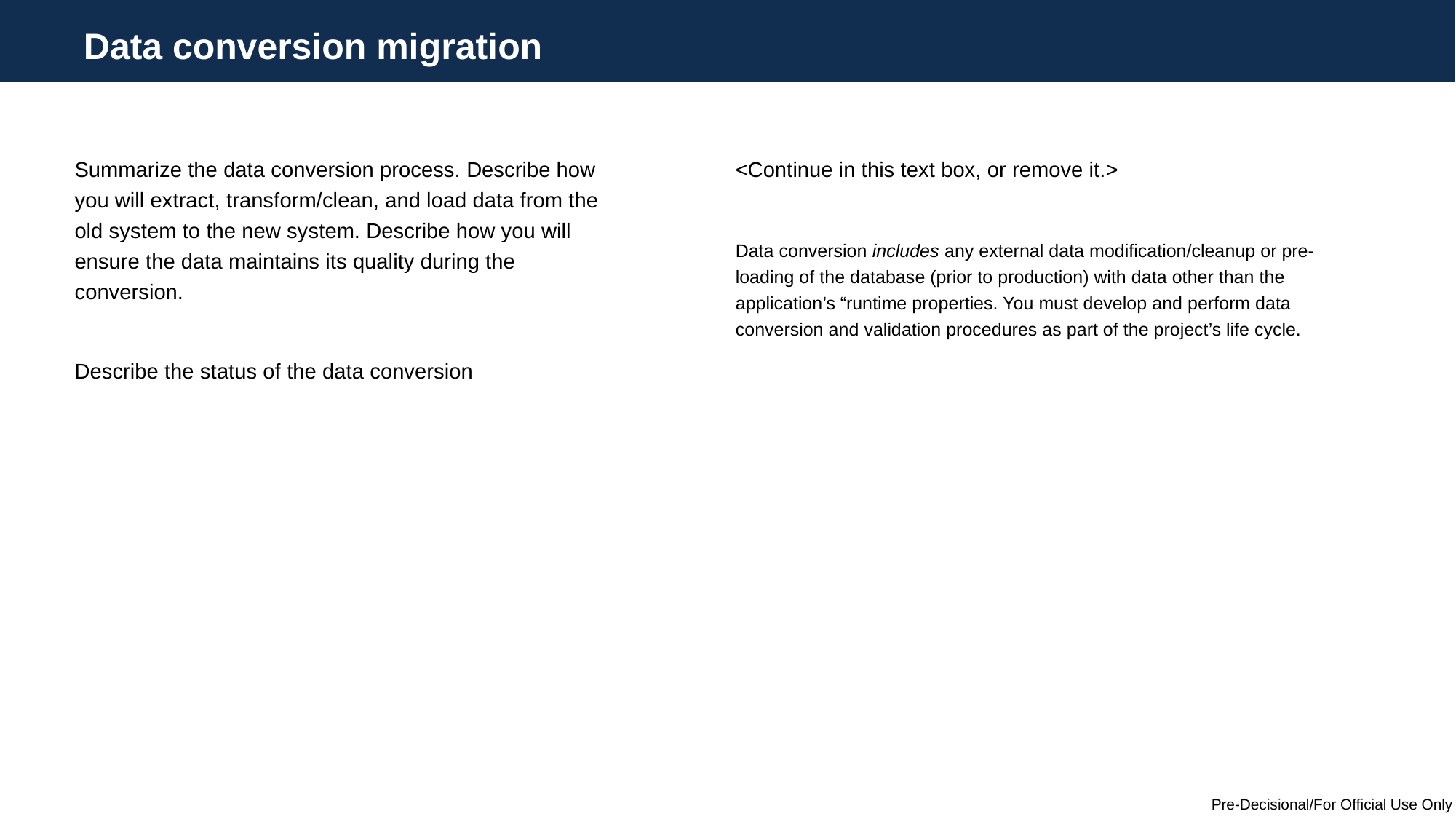

# Data conversion migration
Summarize the data conversion process. Describe how you will extract, transform/clean, and load data from the old system to the new system. Describe how you will ensure the data maintains its quality during the conversion.

Describe the status of the data conversion

<Continue in this text box, or remove it.>

Data conversion includes any external data modification/cleanup or pre-loading of the database (prior to production) with data other than the application’s “runtime properties. You must develop and perform data conversion and validation procedures as part of the project’s life cycle.